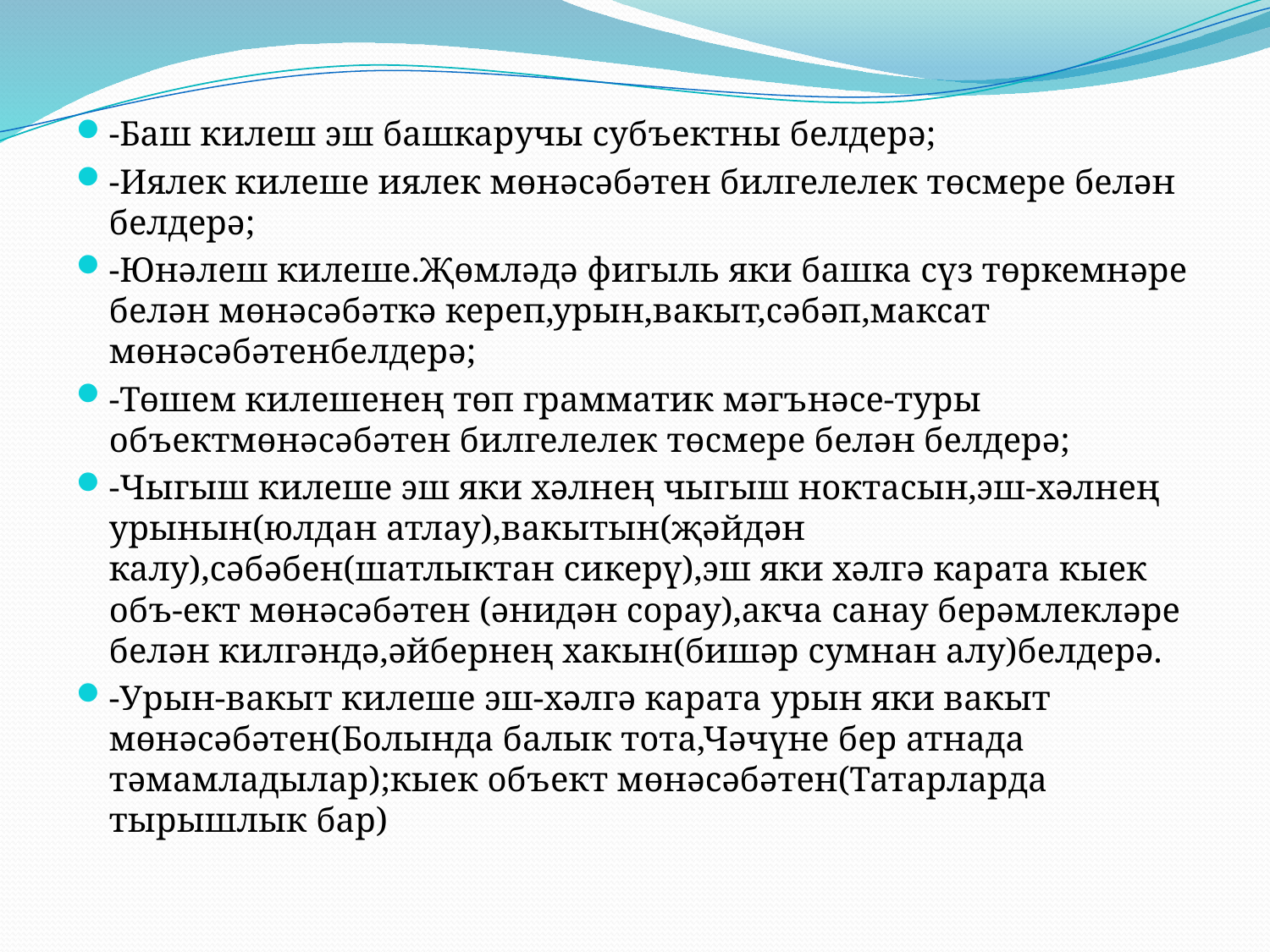

-Баш килеш эш башкаручы субъектны белдерә;
-Иялек килеше иялек мөнәсәбәтен билгелелек төсмере белән белдерә;
-Юнәлеш килеше.Җөмләдә фигыль яки башка сүз төркемнәре белән мөнәсәбәткә кереп,урын,вакыт,сәбәп,максат мөнәсәбәтенбелдерә;
-Төшем килешенең төп грамматик мәгънәсе-туры объектмөнәсәбәтен билгелелек төсмере белән белдерә;
-Чыгыш килеше эш яки хәлнең чыгыш ноктасын,эш-хәлнең урынын(юлдан атлау),вакытын(җәйдән калу),сәбәбен(шатлыктан сикерү),эш яки хәлгә карата кыек объ-ект мөнәсәбәтен (әнидән сорау),акча санау берәмлекләре белән килгәндә,әйбернең хакын(бишәр сумнан алу)белдерә.
-Урын-вакыт килеше эш-хәлгә карата урын яки вакыт мөнәсәбәтен(Болында балык тота,Чәчүне бер атнада тәмамладылар);кыек объект мөнәсәбәтен(Татарларда тырышлык бар)